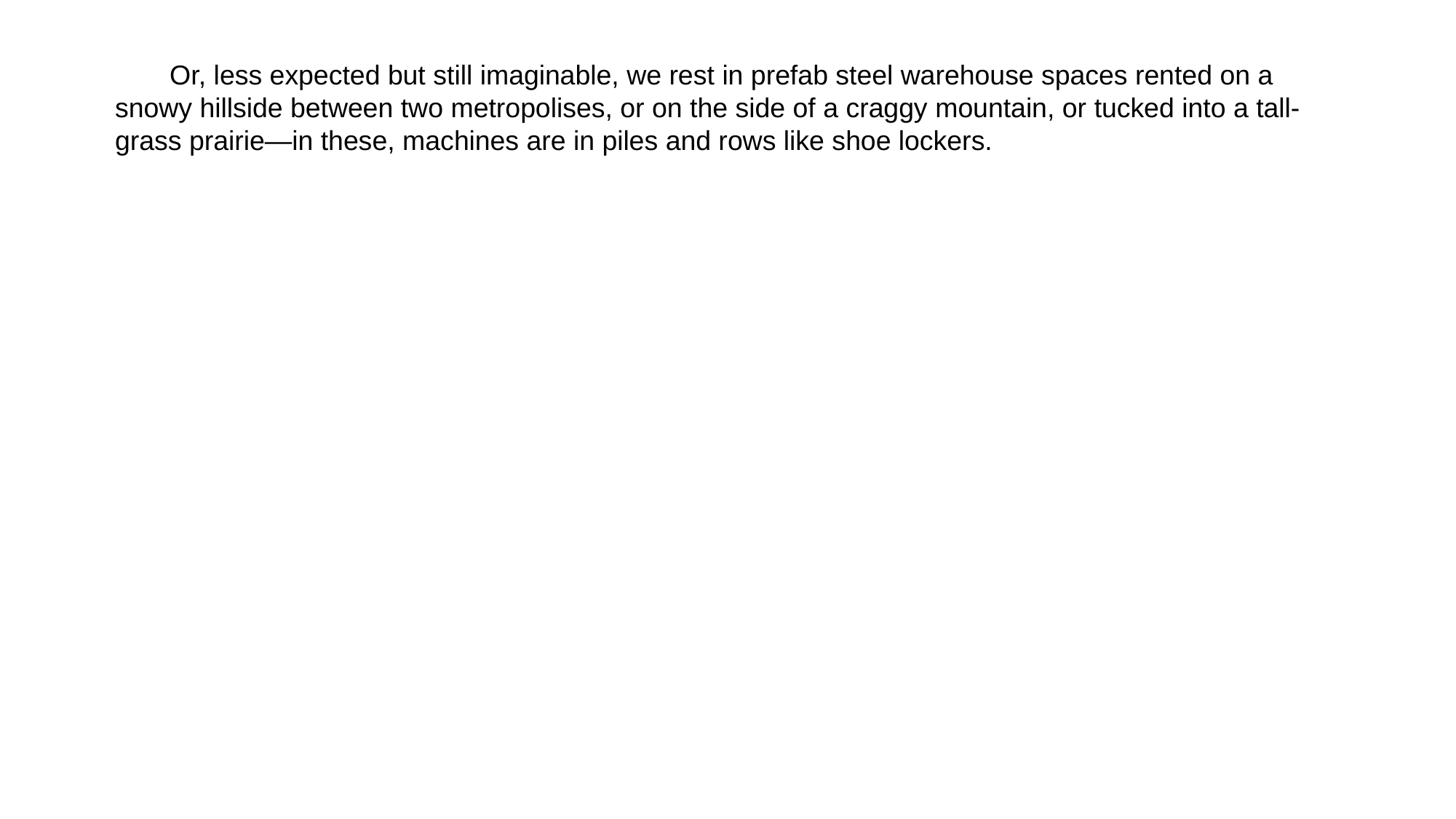

Or, less expected but still imaginable, we rest in prefab steel warehouse spaces rented on a snowy hillside between two metropolises, or on the side of a craggy mountain, or tucked into a tall-grass prairie—in these, machines are in piles and rows like shoe lockers.